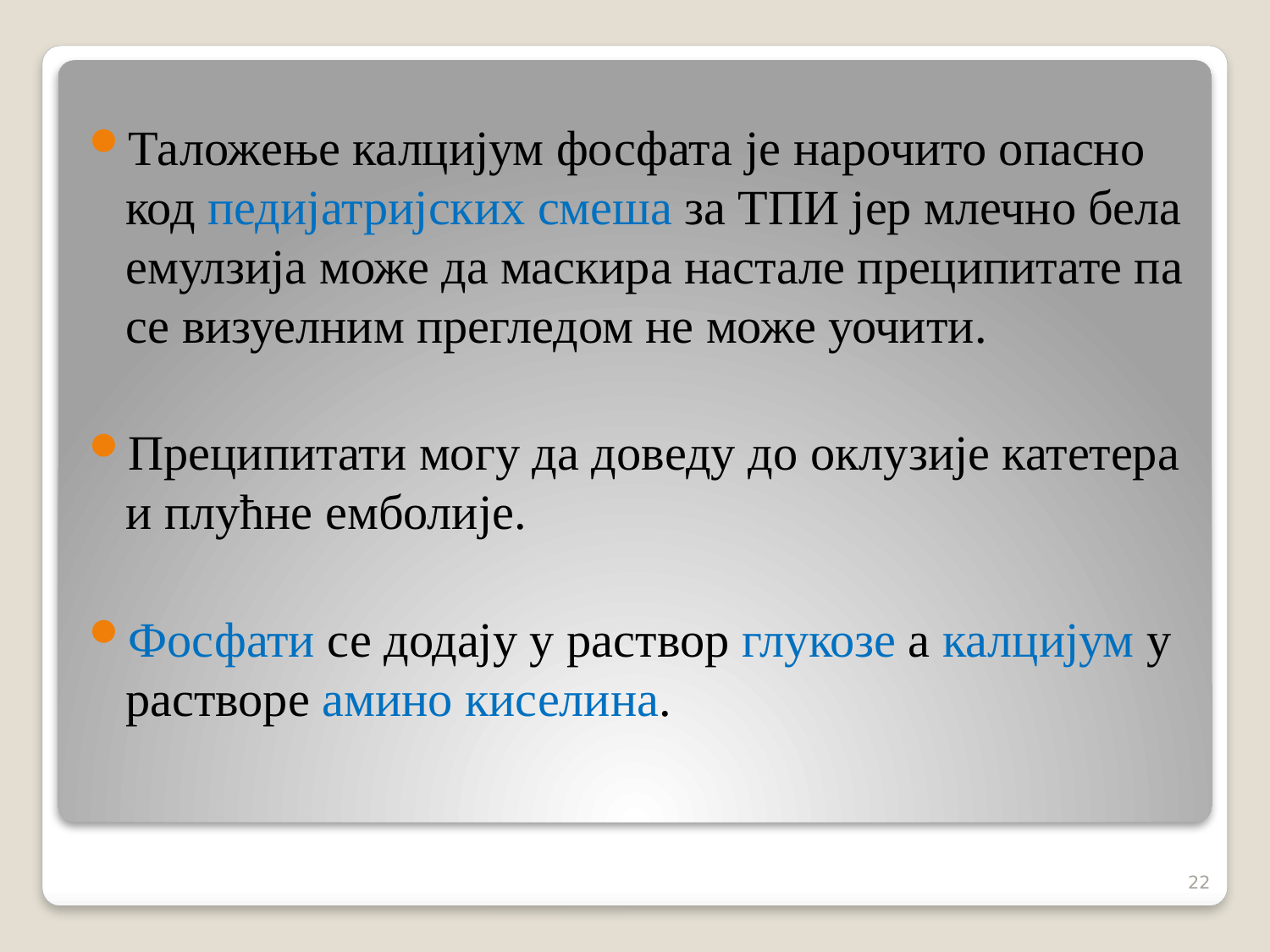

Таложење калцијум фосфата је нарочито опасно код педијатријских смеша за ТПИ јер млечно бела емулзија може да маскира настале преципитате па се визуелним прегледом не може уочити.

Преципитати могу да доведу до оклузије катетера и плућне емболије.

Фосфати се додају у раствор глукозе а калцијум у растворе амино киселина.
22